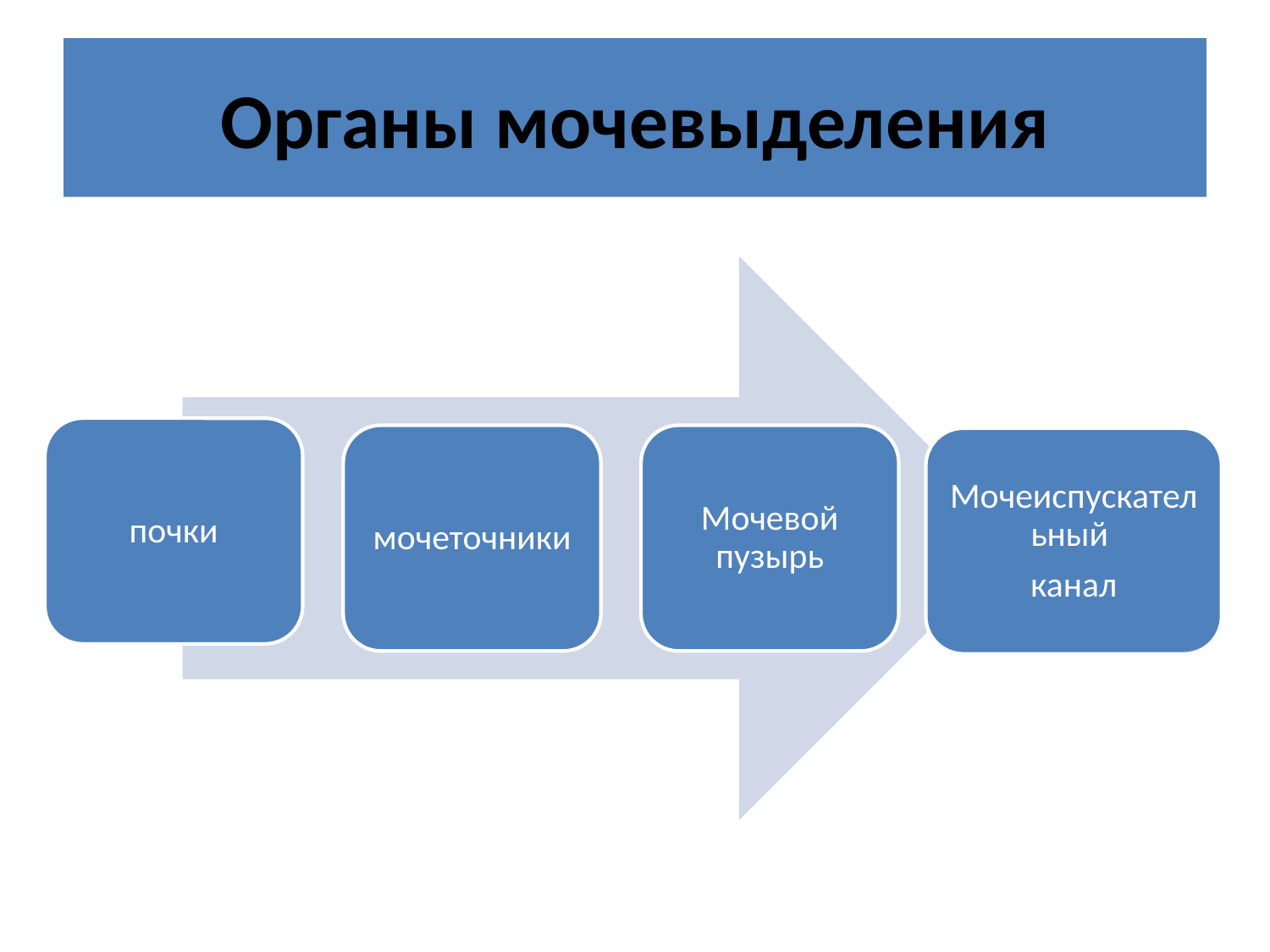

# Органы мочевыделения
почки
мочеточники
Мочевой пузырь
Мочеиспускательный
канал